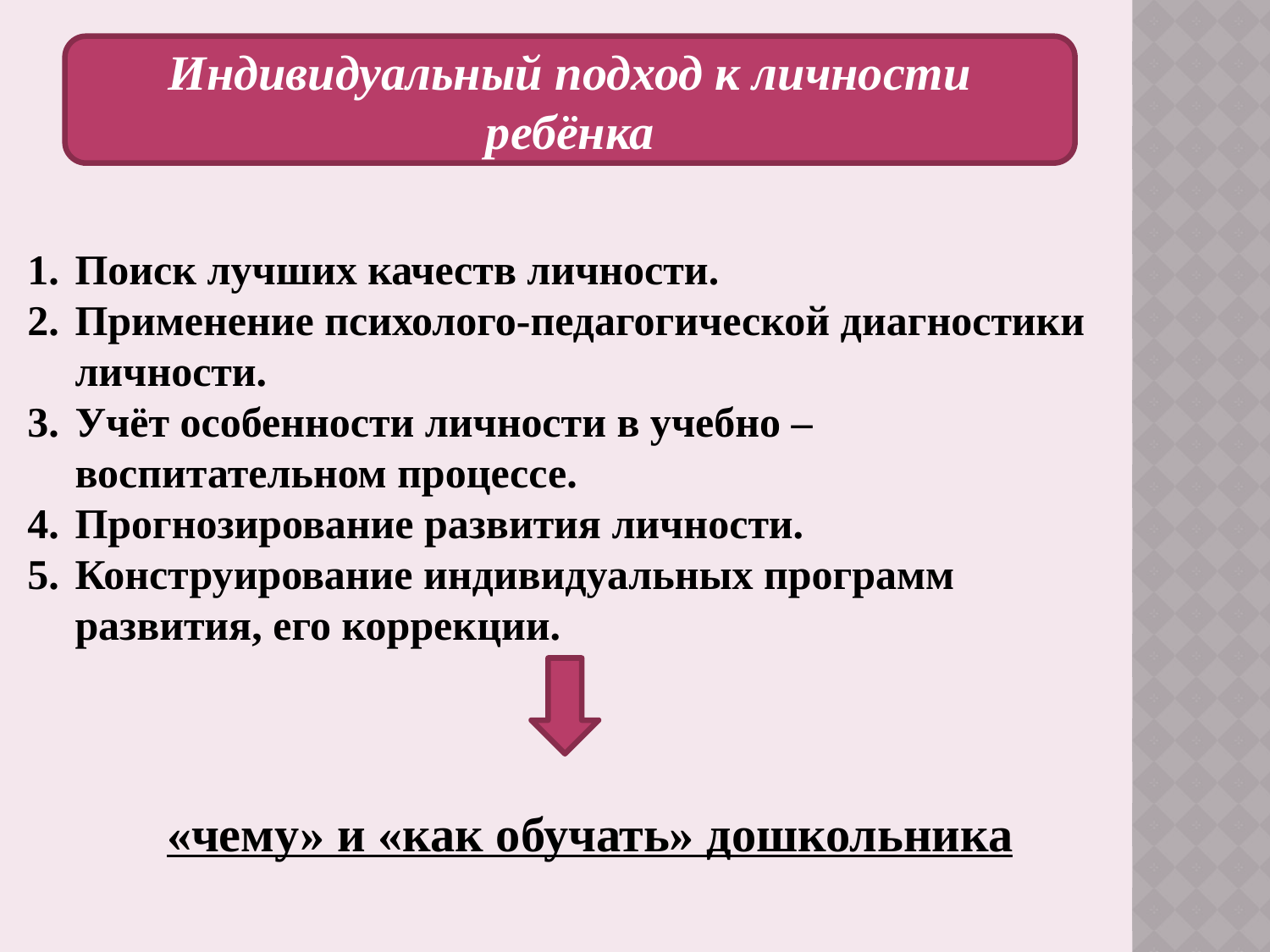

Индивидуальный подход к личности ребёнка
Поиск лучших качеств личности.
Применение психолого-педагогической диагностики личности.
Учёт особенности личности в учебно – воспитательном процессе.
Прогнозирование развития личности.
Конструирование индивидуальных программ развития, его коррекции.

«чему» и «как обучать» дошкольника